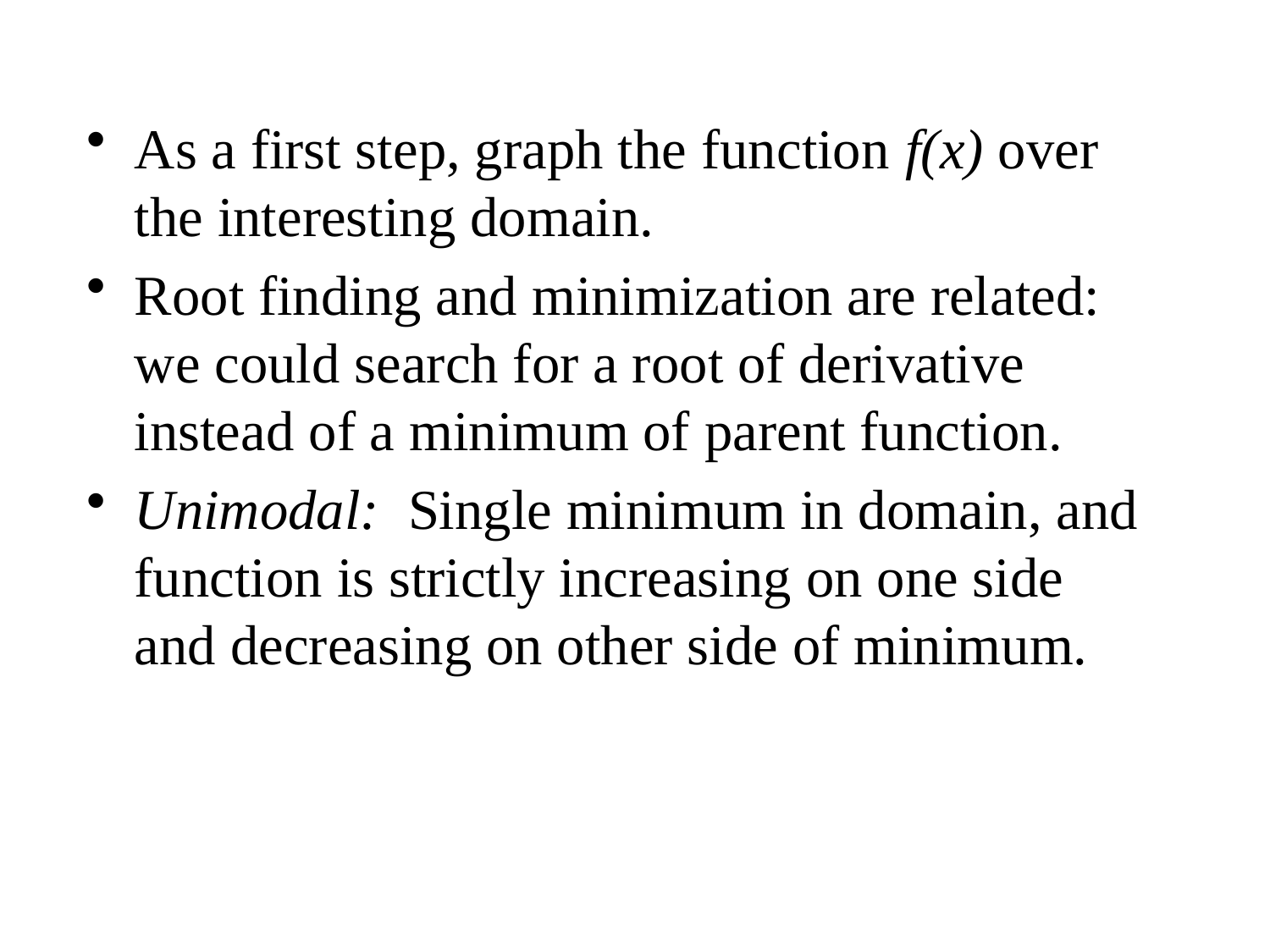

As a first step, graph the function f(x) over the interesting domain.
Root finding and minimization are related: we could search for a root of derivative instead of a minimum of parent function.
Unimodal:  Single minimum in domain, and function is strictly increasing on one side and decreasing on other side of minimum.